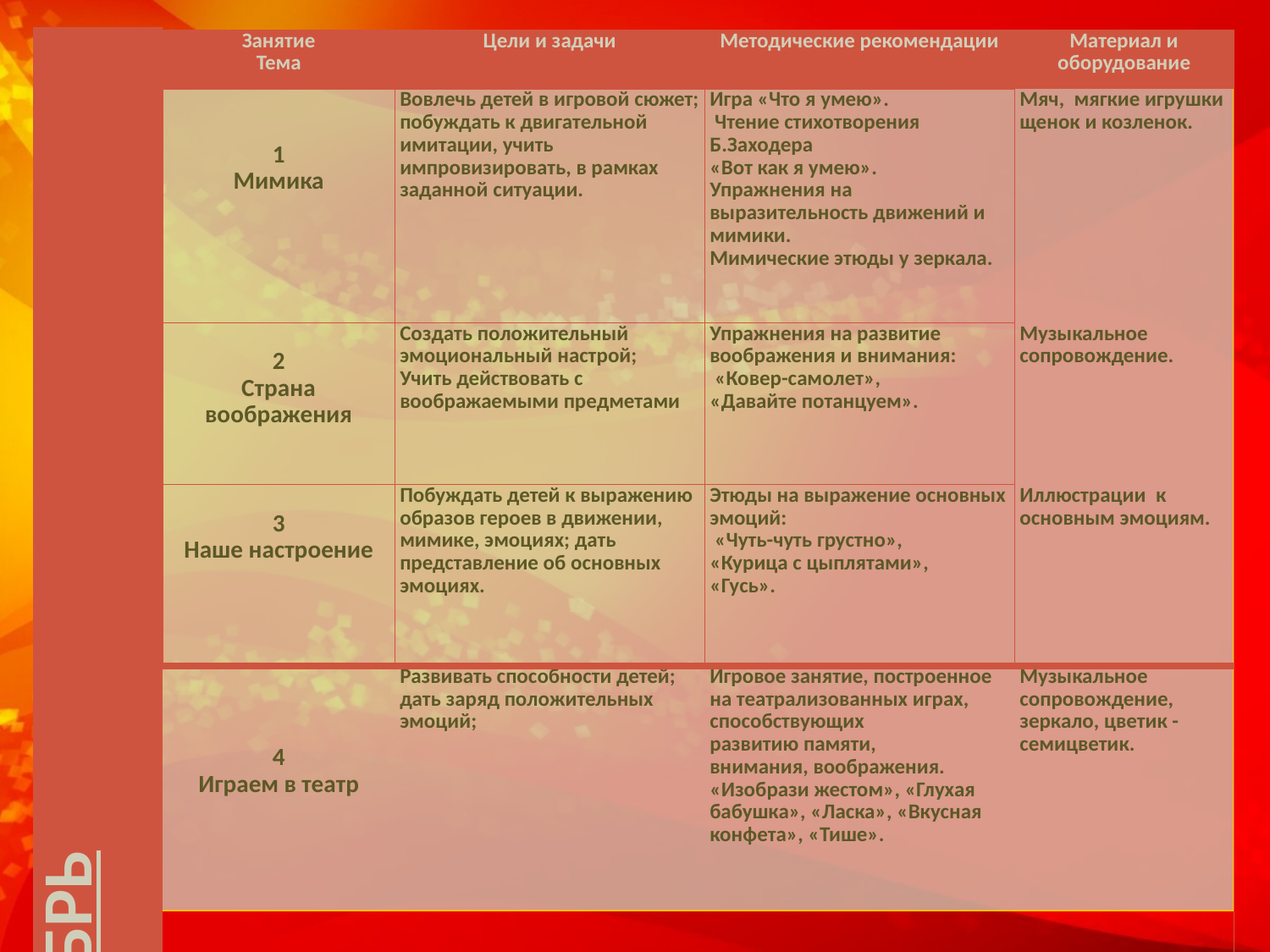

| ДЕКАБРЬ | Занятие Тема | Цели и задачи | Методические рекомендации | Материал и оборудование |
| --- | --- | --- | --- | --- |
|  | 1 Мимика | Вовлечь детей в игровой сюжет; побуждать к двигательной имитации, учить импровизировать, в рамках заданной ситуации. | Игра «Что я умею». Чтение стихотворения Б.Заходера «Вот как я умею». Упражнения на выразительность движений и мимики. Мимические этюды у зеркала. | Мяч, мягкие игрушки щенок и козленок. |
|  | 2 Страна воображения | Создать положительный эмоциональный настрой; Учить действовать с воображаемыми предметами | Упражнения на развитие воображения и внимания: «Ковер-самолет», «Давайте потанцуем». | Музыкальное сопровождение. |
|  | 3 Наше настроение | Побуждать детей к выражению образов героев в движении, мимике, эмоциях; дать представление об основных эмоциях. | Этюды на выражение основных эмоций: «Чуть-чуть грустно», «Курица с цыплятами», «Гусь». | Иллюстрации к основным эмоциям. |
|  | 4 Играем в театр | Развивать способности детей; дать заряд положительных эмоций; | Игровое занятие, построенное на театрализованных играх, способствующих развитию памяти, внимания, воображения. «Изобрази жестом», «Глухая бабушка», «Ласка», «Вкусная конфета», «Тише». | Музыкальное сопровождение, зеркало, цветик - семицветик. |